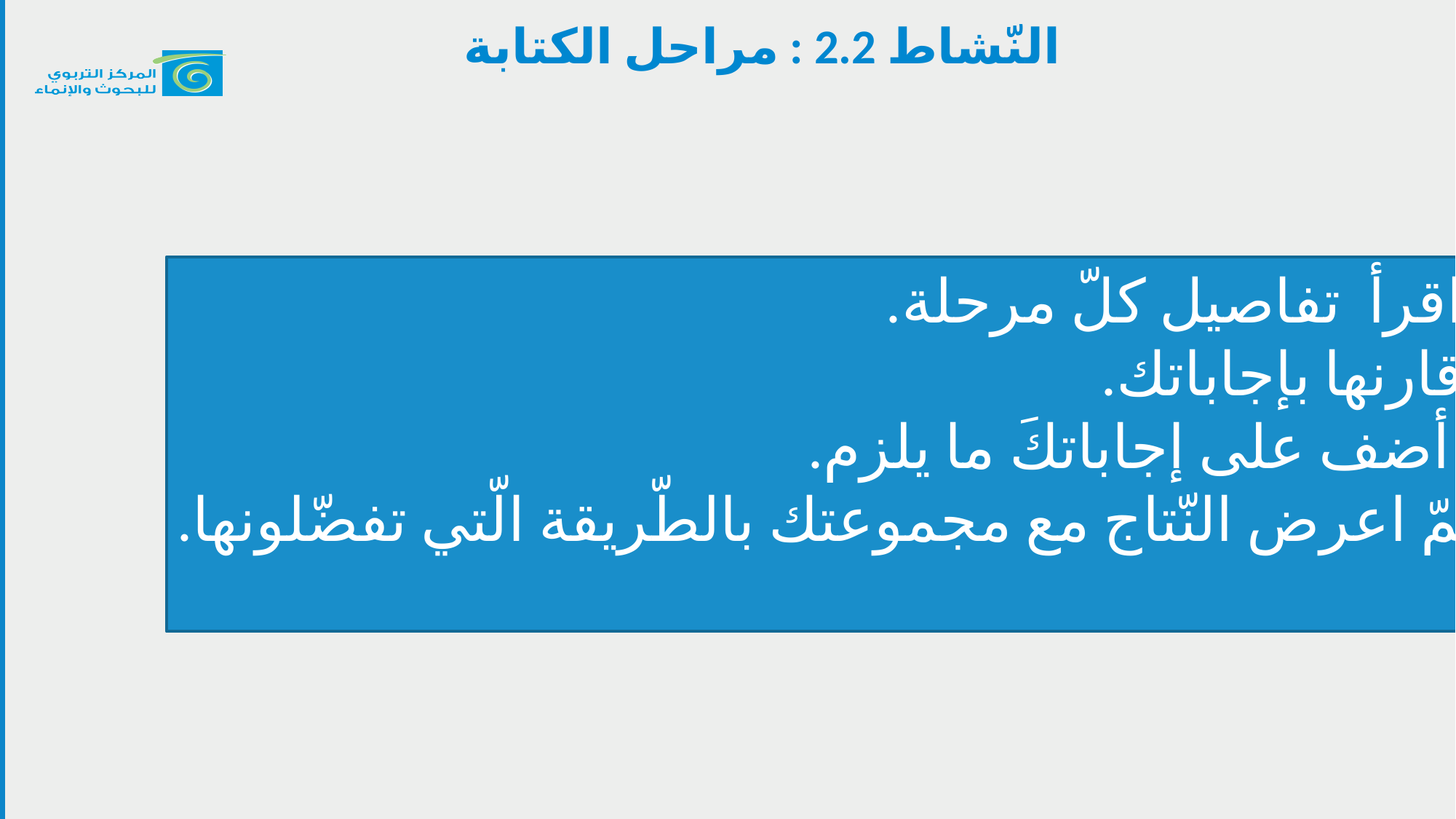

#

النّشاط 2.2 : مراحل الكتابة
1- اقرأ  تفاصيل كلّ مرحلة.
2- قارنها بإجاباتك.
 3- أضف على إجاباتكَ ما يلزم.
4-ثمّ اعرض النّتاج مع مجموعتك بالطّريقة الّتي تفضّلونها.